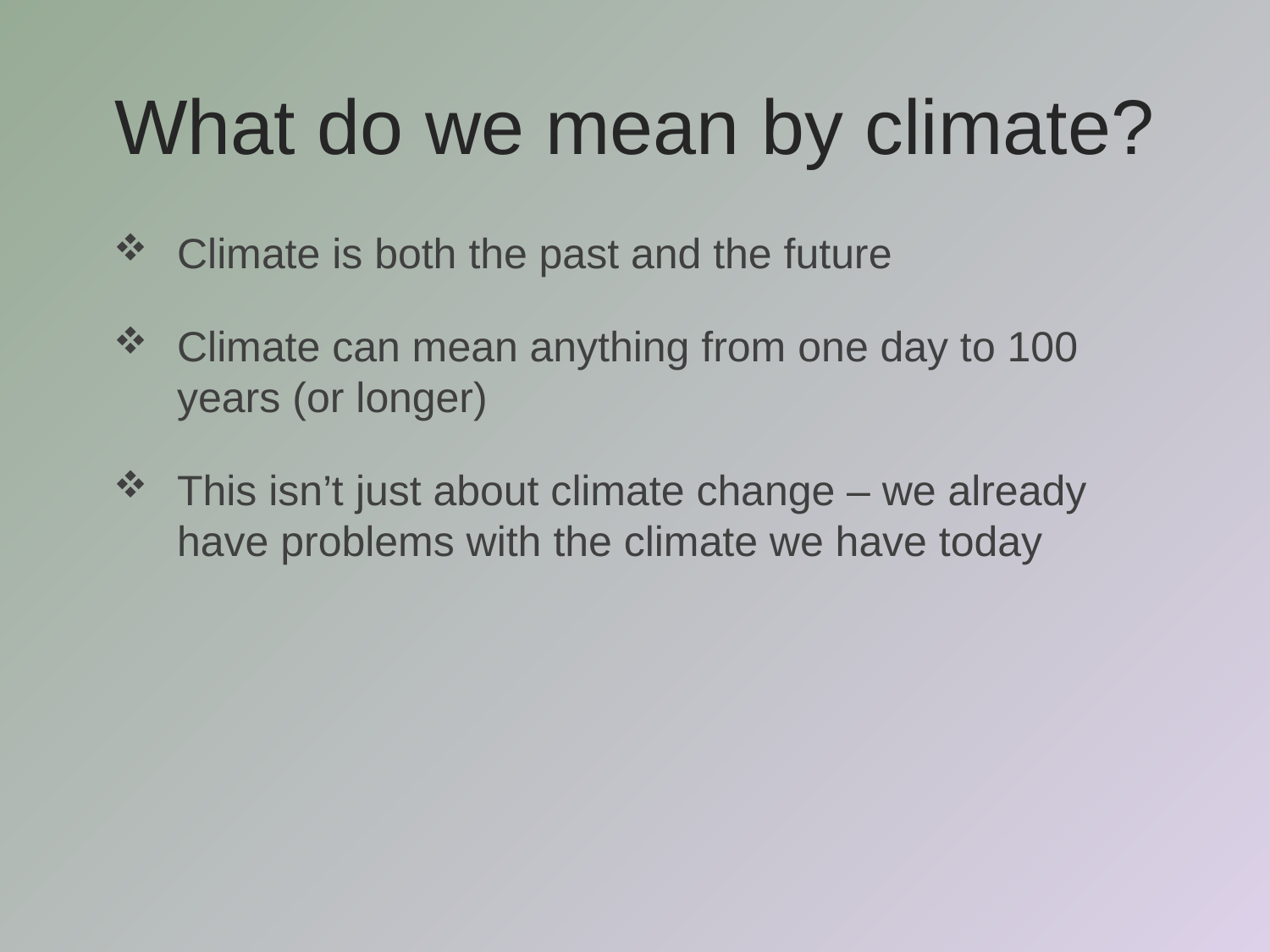

# What do we mean by climate?
Climate is both the past and the future
Climate can mean anything from one day to 100 years (or longer)
This isn’t just about climate change – we already have problems with the climate we have today